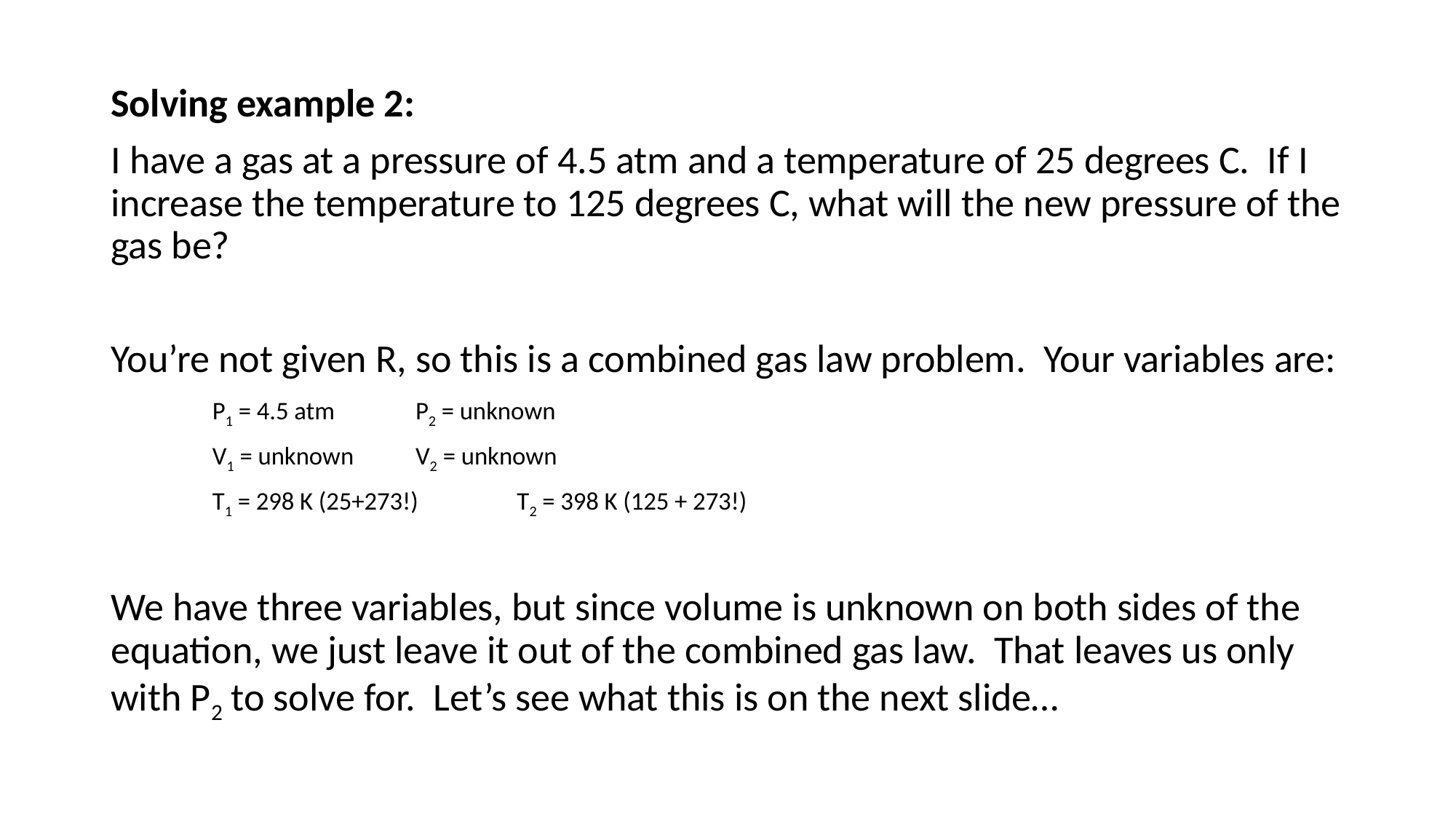

Solving example 2:
I have a gas at a pressure of 4.5 atm and a temperature of 25 degrees C.  If I increase the temperature to 125 degrees C, what will the new pressure of the gas be?

You’re not given R, so this is a combined gas law problem.  Your variables are:
	P1 = 4.5 atm		P2 = unknown
	V1 = unknown		V2 = unknown
	T1 = 298 K (25+273!)		T2 = 398 K (125 + 273!)

We have three variables, but since volume is unknown on both sides of the equation, we just leave it out of the combined gas law.  That leaves us only with P2 to solve for.  Let’s see what this is on the next slide…